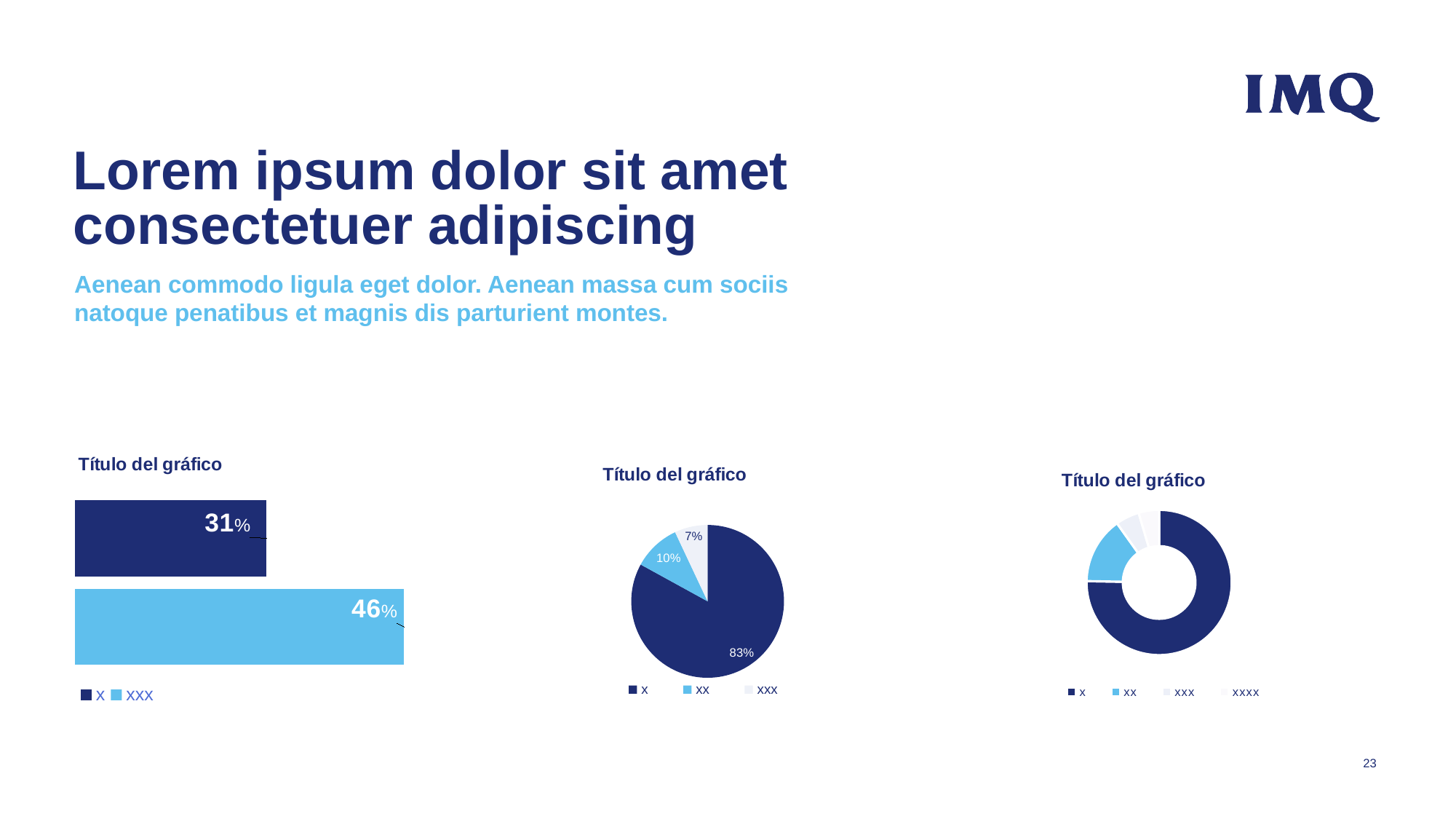

Lorem ipsum dolor sit amet consectetuer adipiscing

### Chart: Título del gráfico

| Category | xx | xxx | x |
|---|---|---|---|
| Categoría 1 | 4.3 | None | None |
| Categoría 2 | 2.5 | None | None |
Aenean commodo ligula eget dolor. Aenean massa cum sociis natoque penatibus et magnis dis parturient montes.

### Chart: Título del gráfico

| Category | Ventas |
|---|---|
| x | 0.83 |
| xx | 0.1 |
| xxx | 0.07 |

### Chart: Título del gráfico

| Category | Volumen primas AS Euskadi* |
|---|---|
| x | 67.12 |
| xx | 13.23 |
| xxx | 4.72 |
| xxxx | 4.06 |